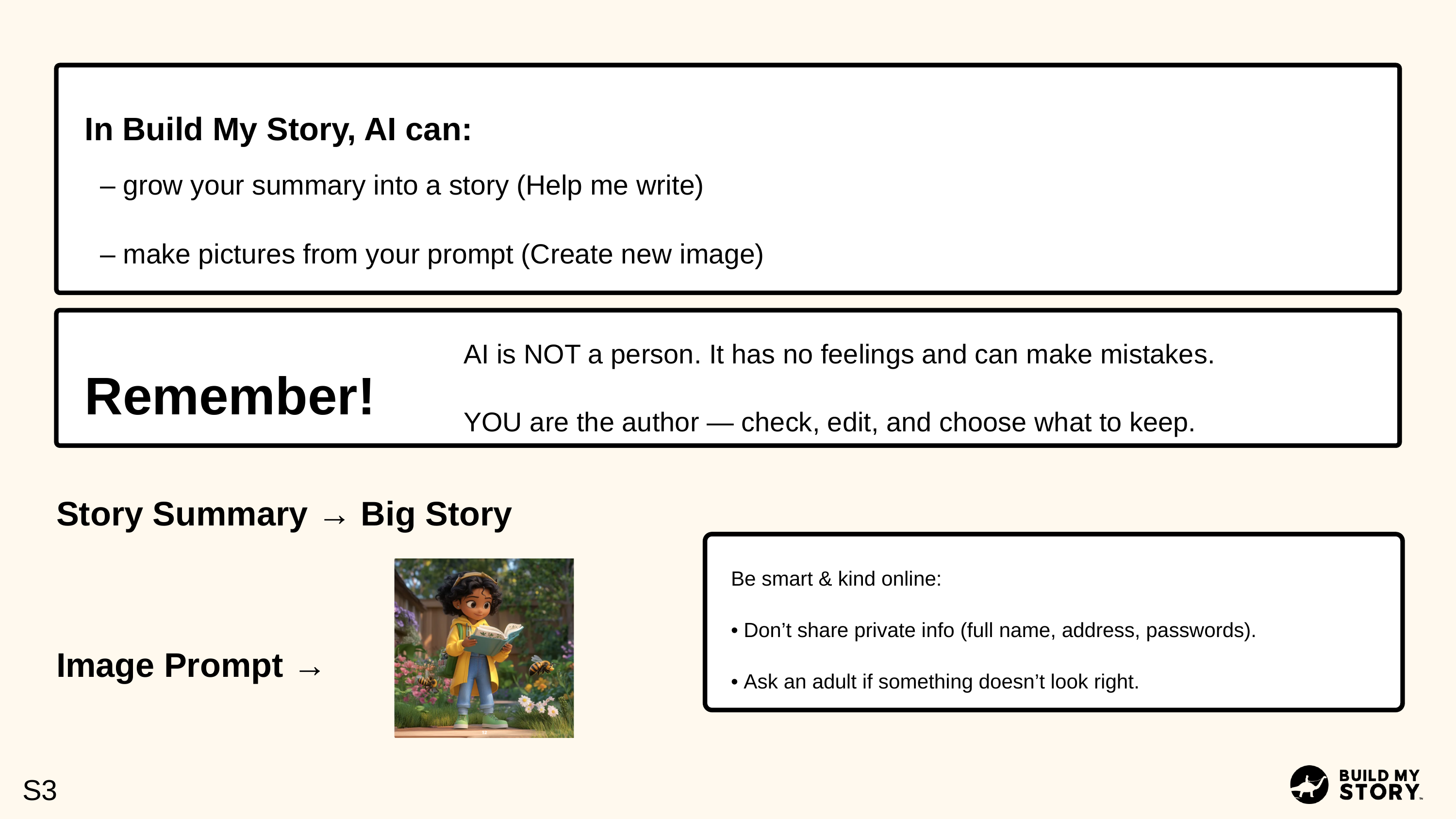

In Build My Story, AI can:
  – grow your summary into a story (Help me write)
  – make pictures from your prompt (Create new image)
Remember!
AI is NOT a person. It has no feelings and can make mistakes.
YOU are the author — check, edit, and choose what to keep.

Story Summary → Big Story

Be smart & kind online:
• Don’t share private info (full name, address, passwords).
• Ask an adult if something doesn’t look right.

Image Prompt →

S3